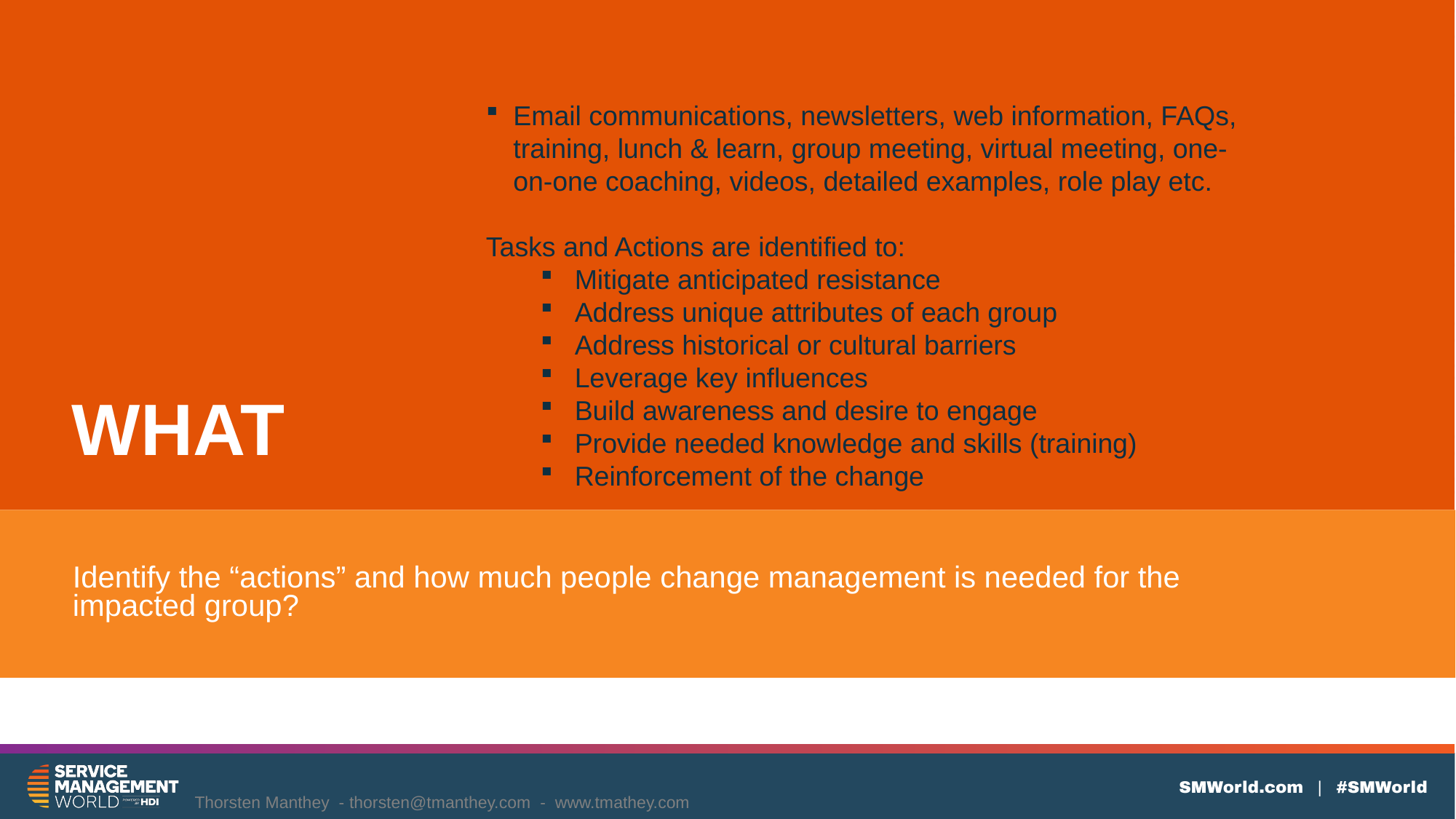

Email communications, newsletters, web information, FAQs, training, lunch & learn, group meeting, virtual meeting, one-on-one coaching, videos, detailed examples, role play etc.

Tasks and Actions are identified to:
Mitigate anticipated resistance
Address unique attributes of each group
Address historical or cultural barriers
Leverage key influences
Build awareness and desire to engage
Provide needed knowledge and skills (training)
Reinforcement of the change

# WHAT
Identify the “actions” and how much people change management is needed for the impacted group?
Thorsten Manthey  - thorsten@tmanthey.com  -  www.tmathey.com